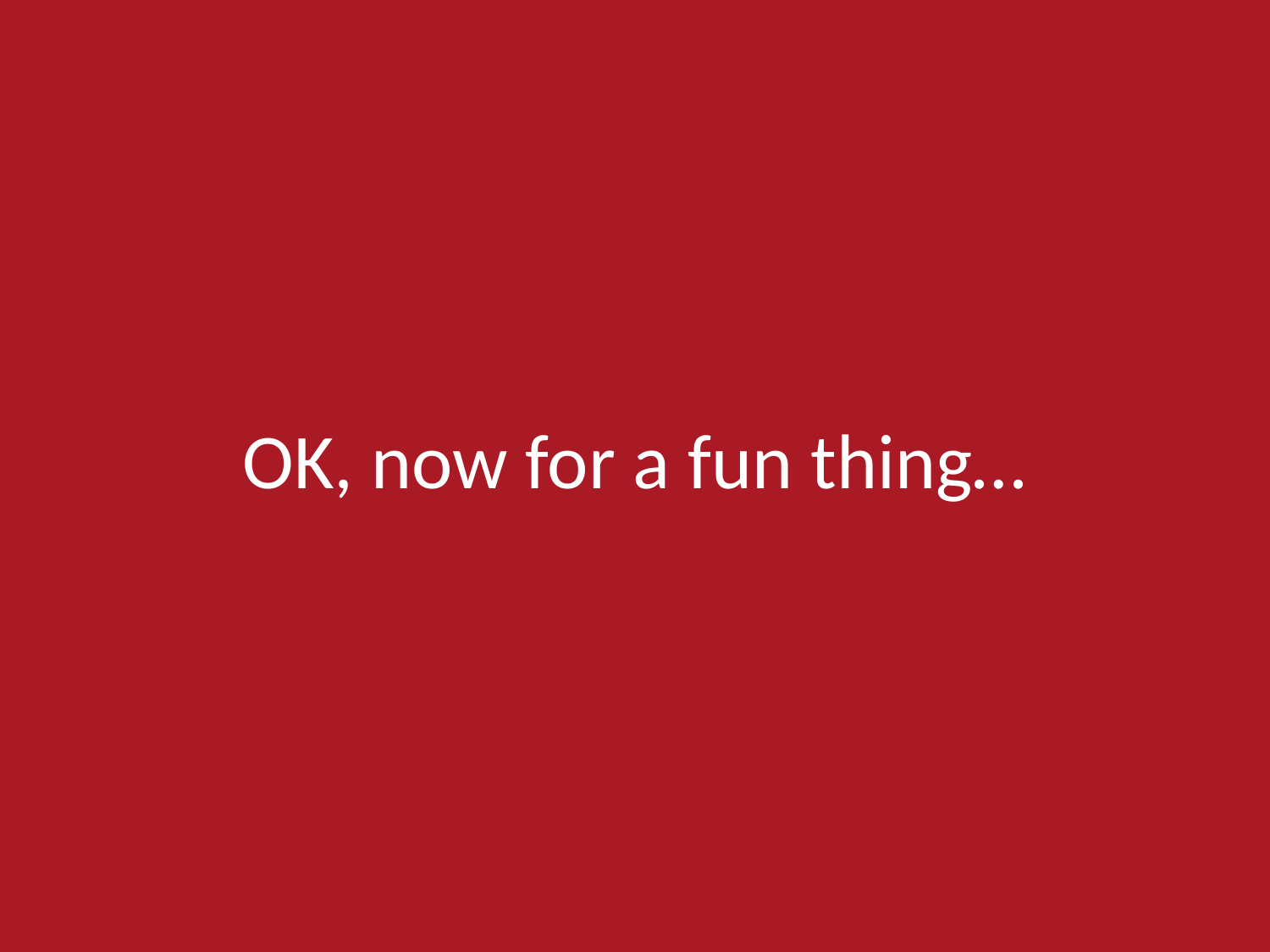

# OK, now for a fun thing…